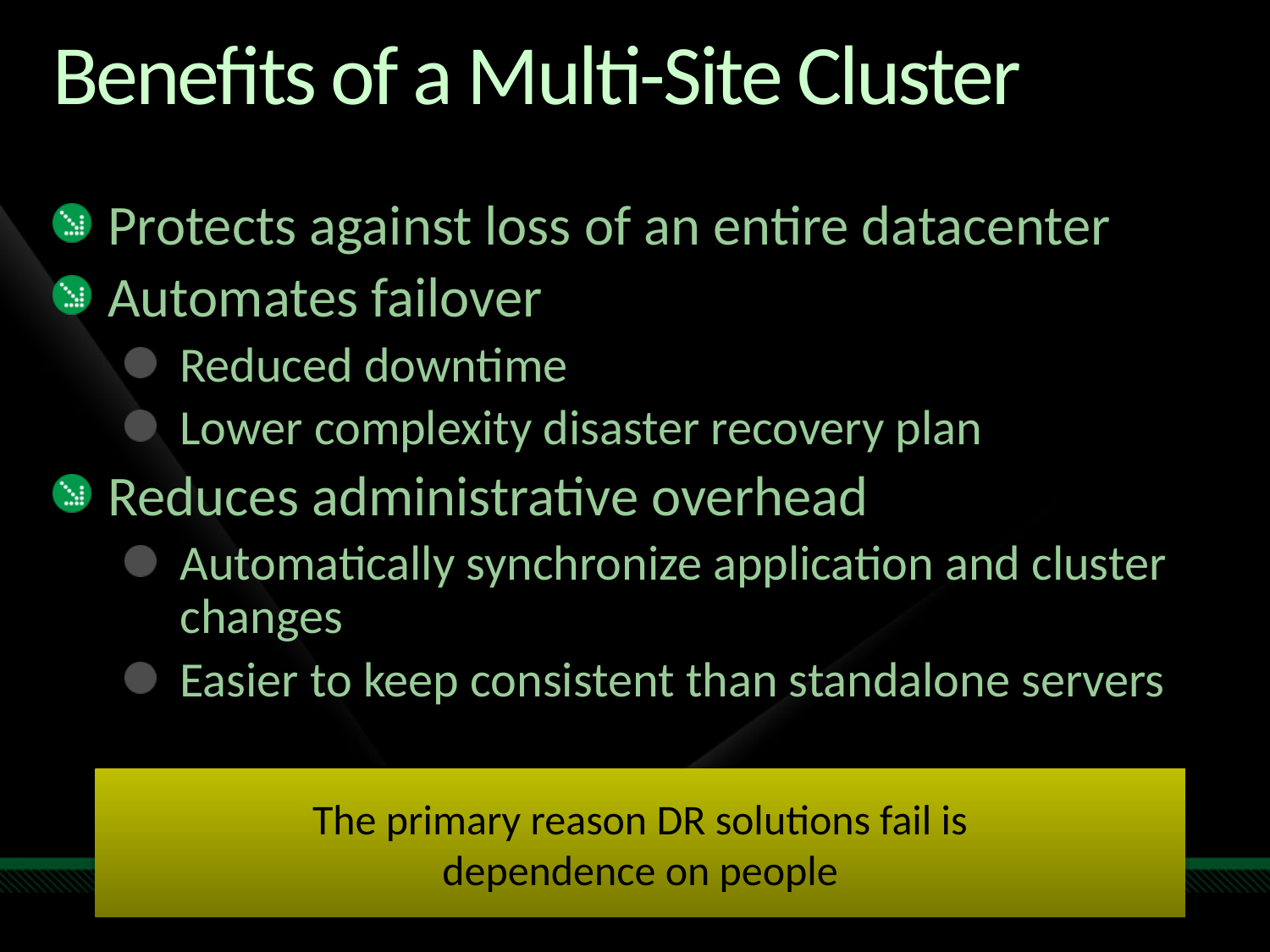

# Benefits of a Multi-Site Cluster
Protects against loss of an entire datacenter
Automates failover
Reduced downtime
Lower complexity disaster recovery plan
Reduces administrative overhead
Automatically synchronize application and cluster changes
Easier to keep consistent than standalone servers
The primary reason DR solutions fail is
dependence on people